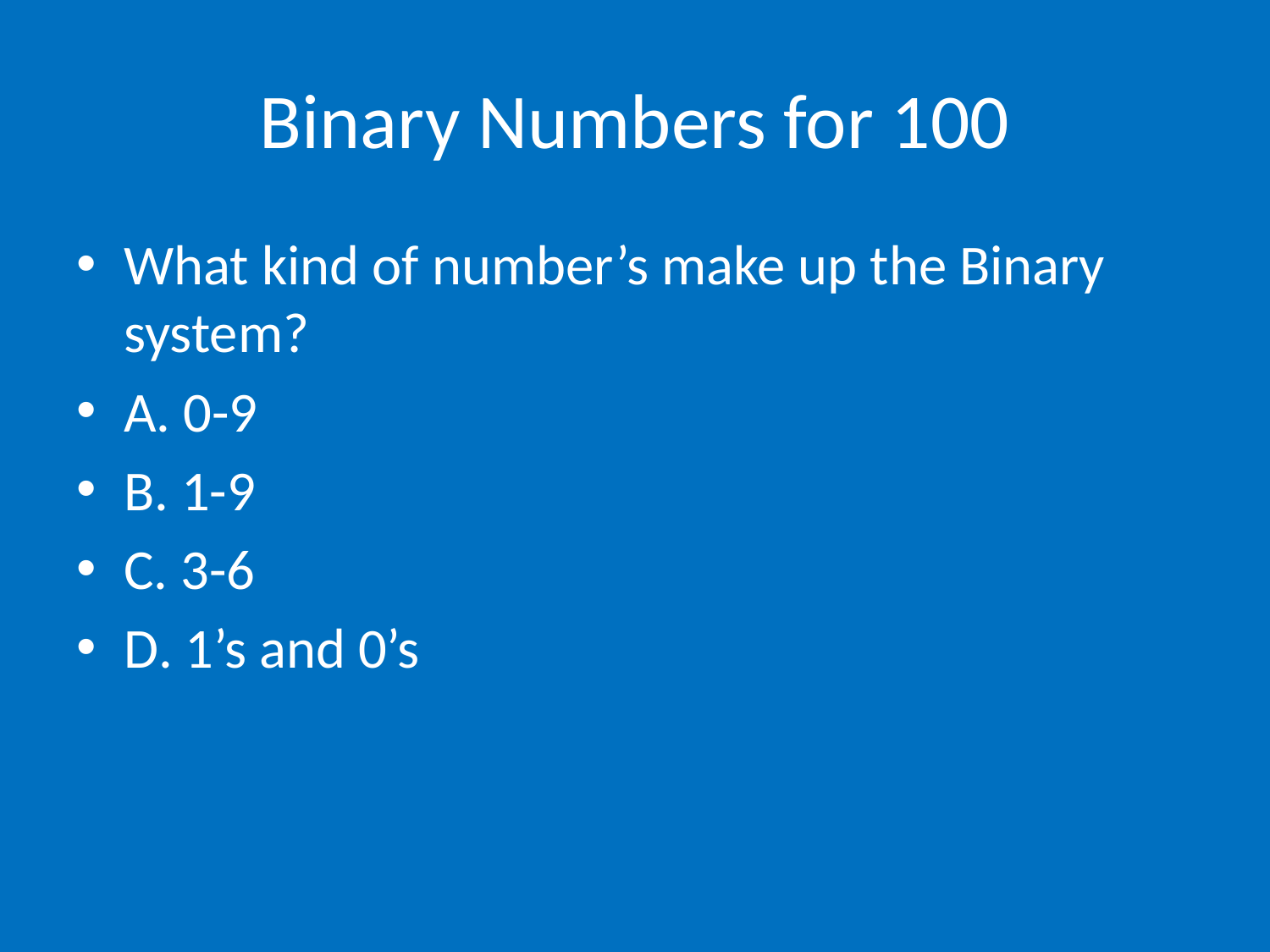

# Binary Numbers for 100
What kind of number’s make up the Binary system?
A. 0-9
B. 1-9
C. 3-6
D. 1’s and 0’s